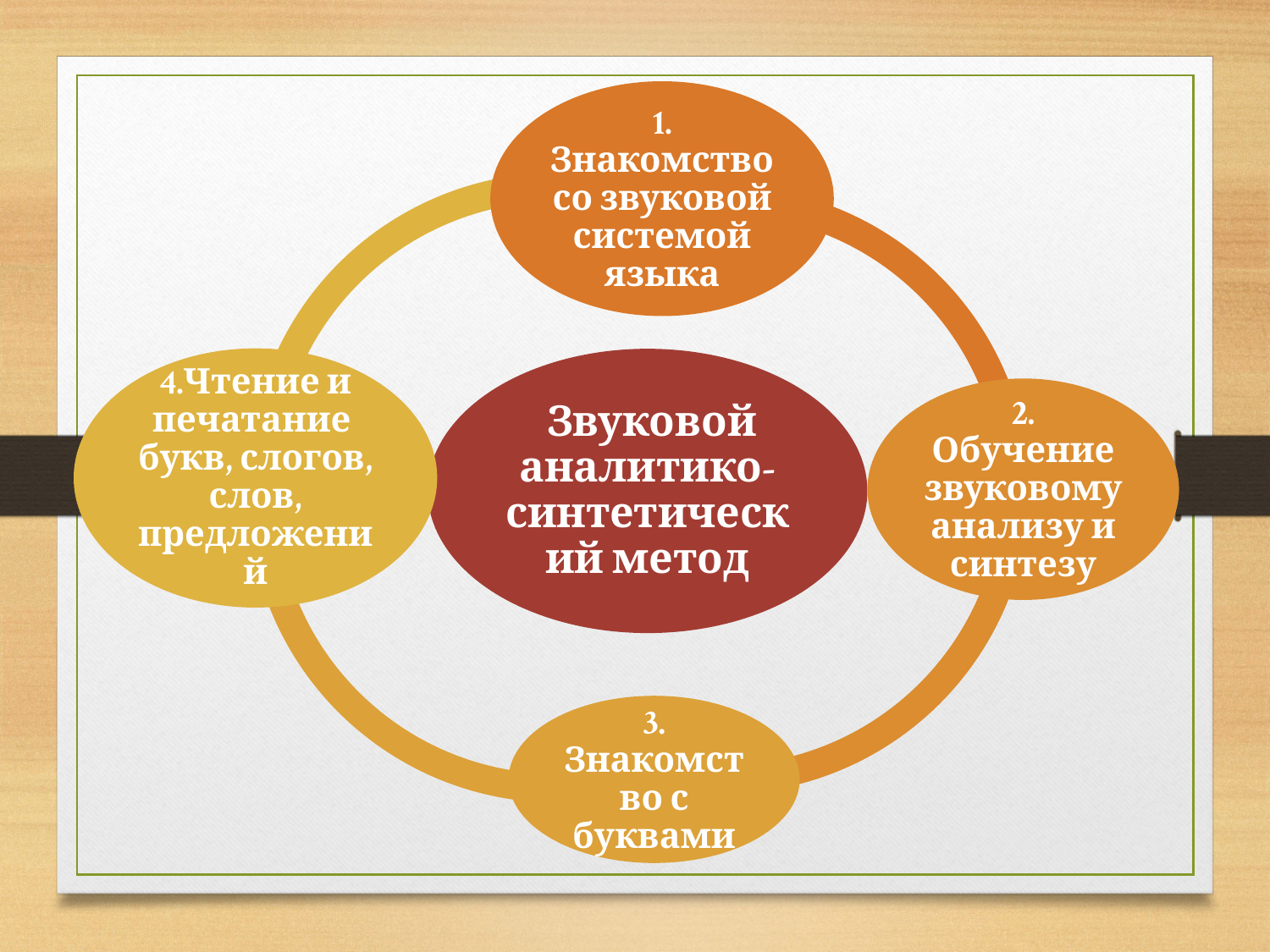

Звуковой аналитико-синтетический метод
1. Знакомство со звуковой системой языка
2. Обучение звуковому анализу и синтезу
3. Знакомство с буквами
4.Чтение и печатание  букв, слогов, слов, предложений